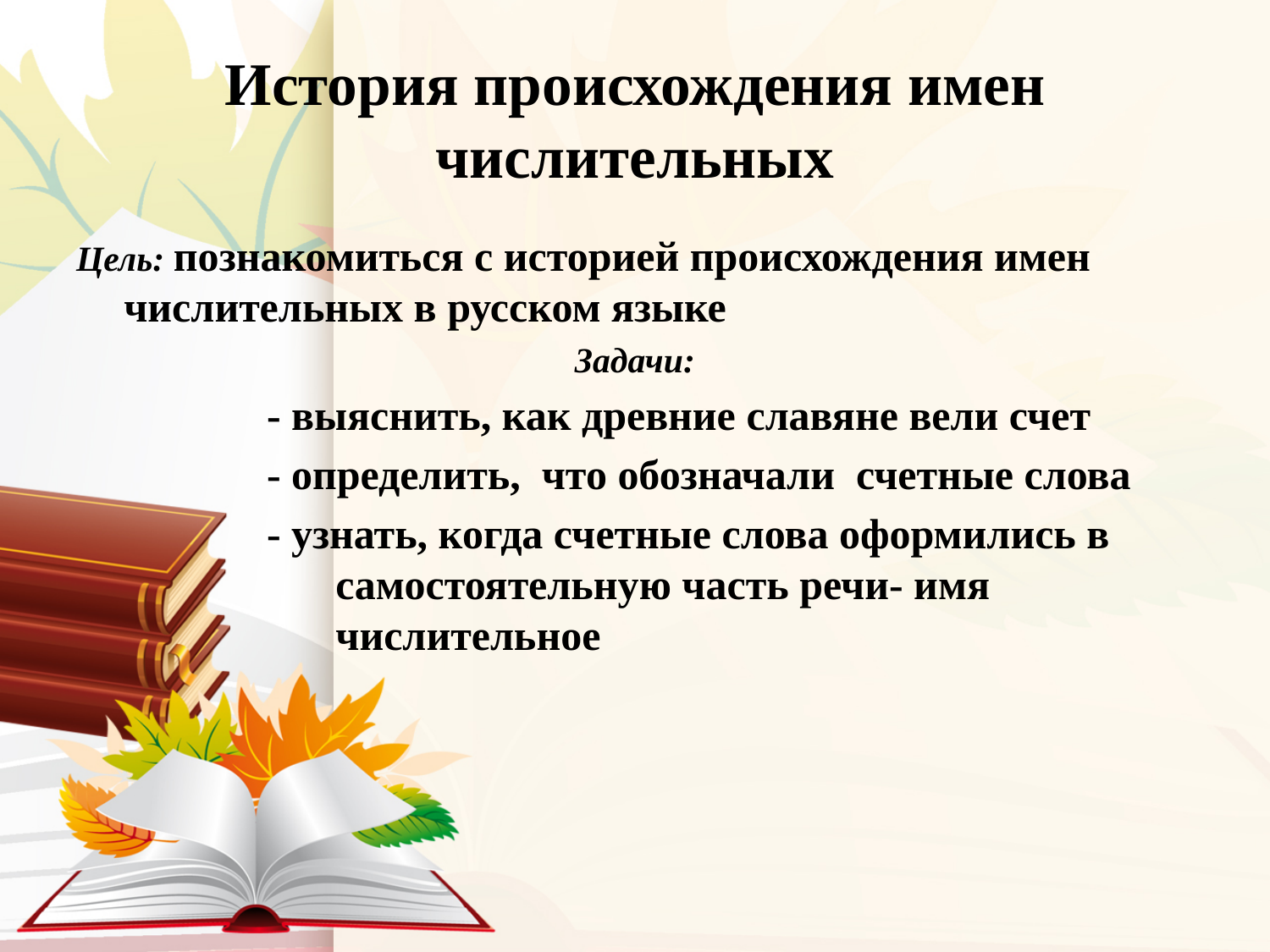

# История происхождения имен числительных
Цель: познакомиться с историей происхождения имен  числительных в русском языке
Задачи:
                  - выяснить, как древние славяне вели счет
                  - определить,  что обозначали  счетные слова
                  - узнать, когда счетные слова оформились в     	        самостоятельную часть речи- имя 			        числительное